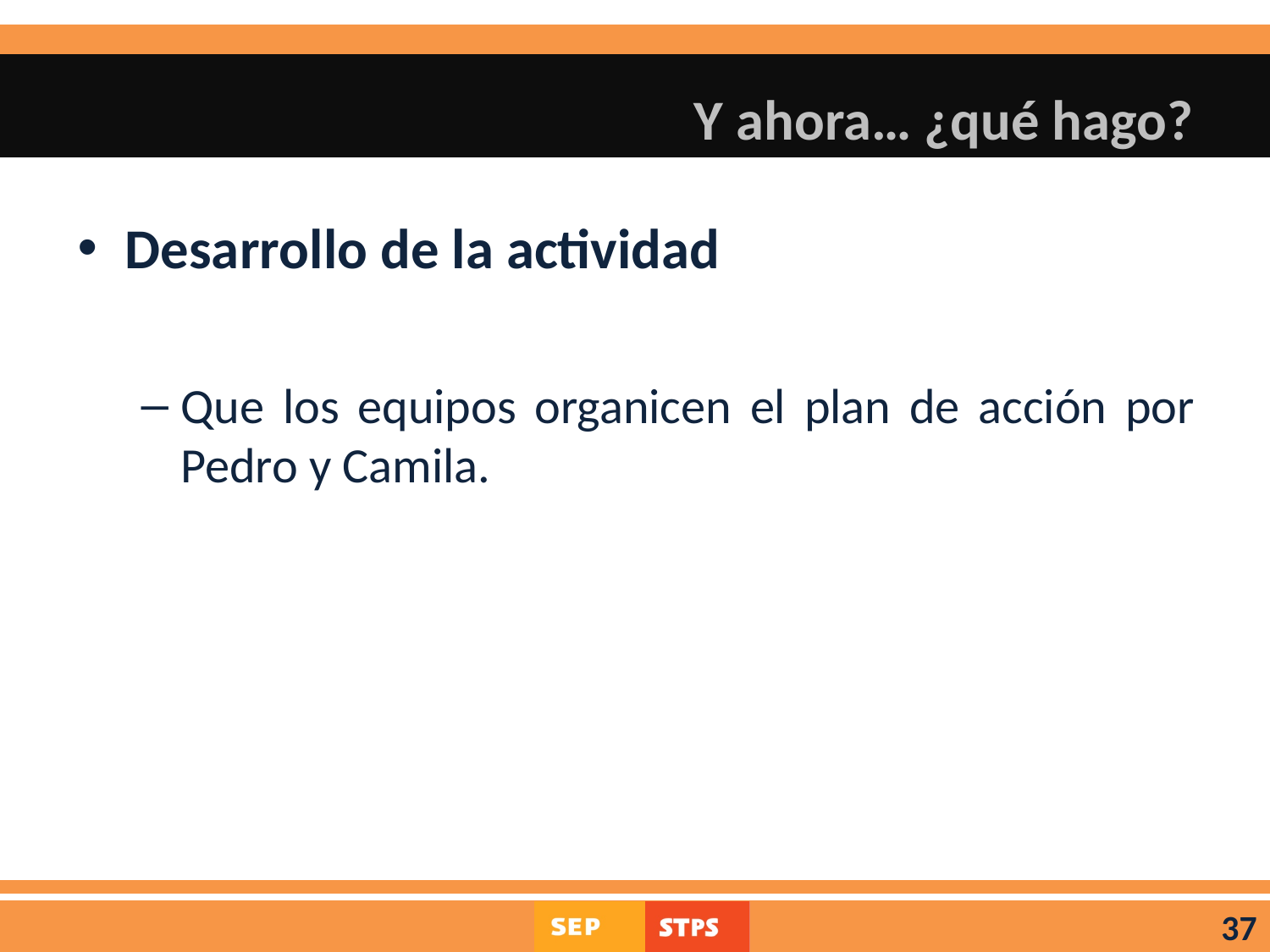

# Y ahora… ¿qué hago?
Desarrollo de la actividad

Que los equipos organicen el plan de acción por Pedro y Camila.
37